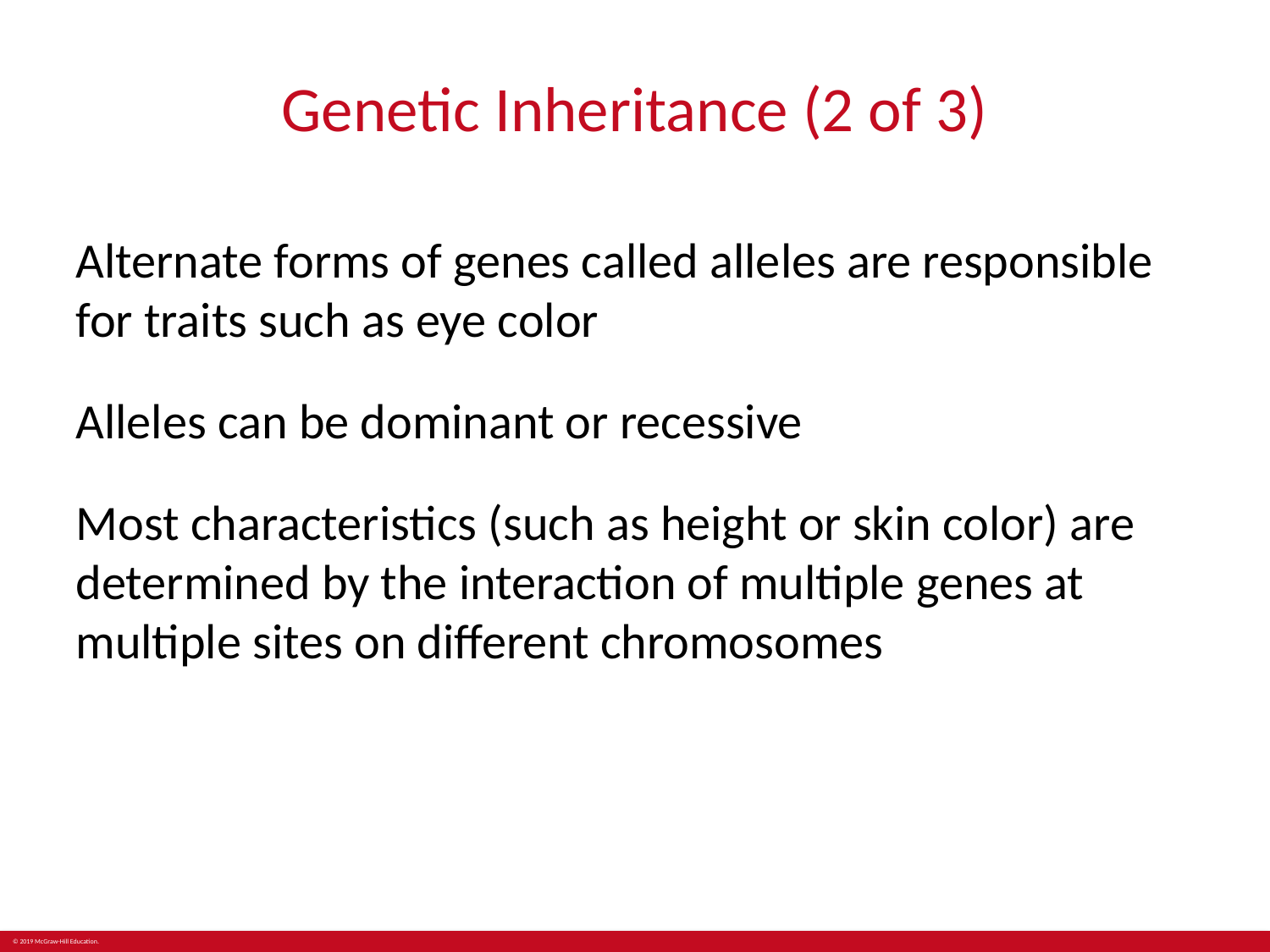

# Genetic Inheritance (2 of 3)
Alternate forms of genes called alleles are responsible for traits such as eye color
Alleles can be dominant or recessive
Most characteristics (such as height or skin color) are determined by the interaction of multiple genes at multiple sites on different chromosomes